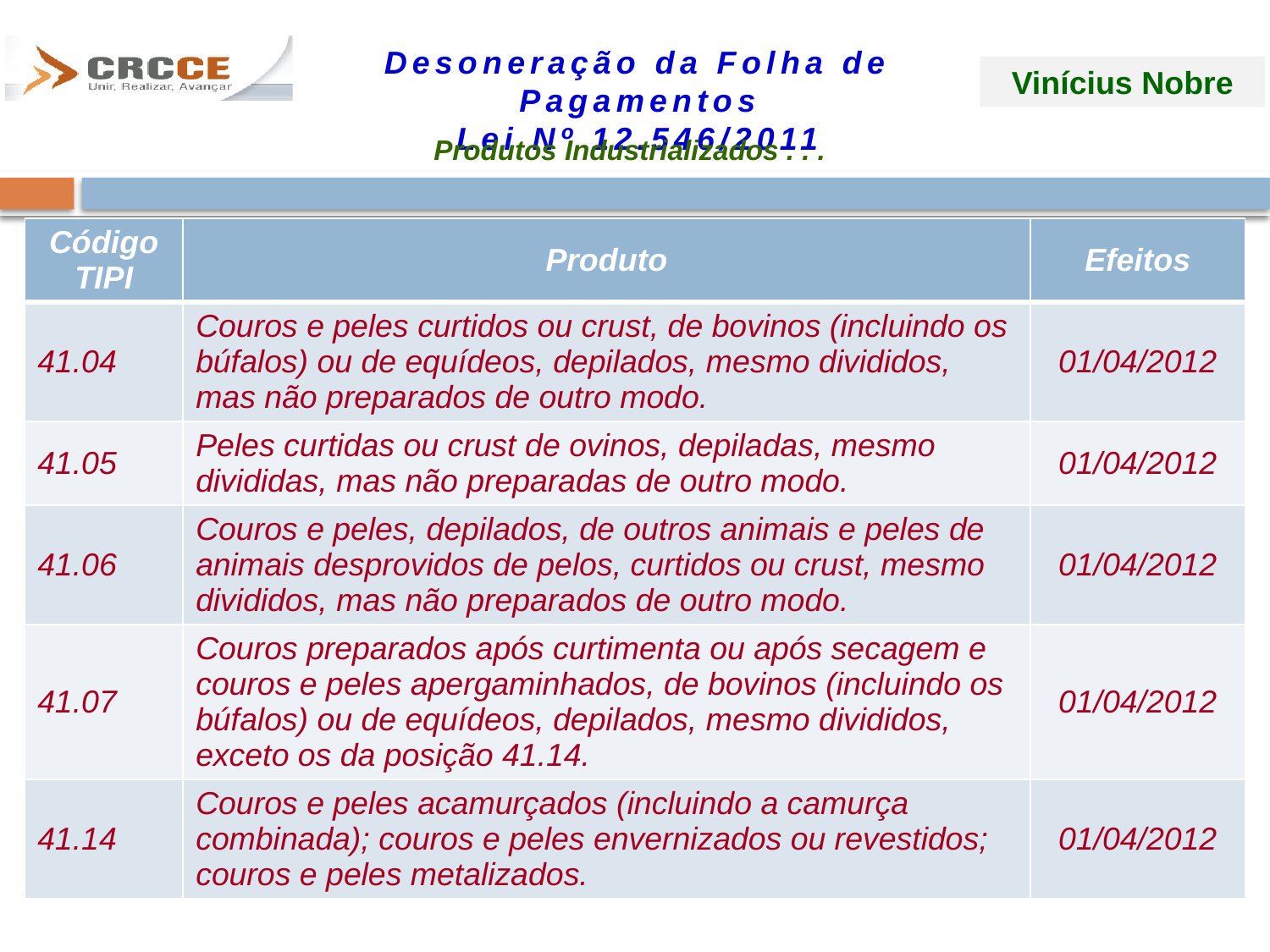

Produtos Industrializados . . .
| Código TIPI | Produto | Efeitos |
| --- | --- | --- |
| 41.04 | Couros e peles curtidos ou crust, de bovinos (incluindo os búfalos) ou de equídeos, depilados, mesmo divididos, mas não preparados de outro modo. | 01/04/2012 |
| 41.05 | Peles curtidas ou crust de ovinos, depiladas, mesmo divididas, mas não preparadas de outro modo. | 01/04/2012 |
| 41.06 | Couros e peles, depilados, de outros animais e peles de animais desprovidos de pelos, curtidos ou crust, mesmo divididos, mas não preparados de outro modo. | 01/04/2012 |
| 41.07 | Couros preparados após curtimenta ou após secagem e couros e peles apergaminhados, de bovinos (incluindo os búfalos) ou de equídeos, depilados, mesmo divididos, exceto os da posição 41.14. | 01/04/2012 |
| 41.14 | Couros e peles acamurçados (incluindo a camurça combinada); couros e peles envernizados ou revestidos; couros e peles metalizados. | 01/04/2012 |